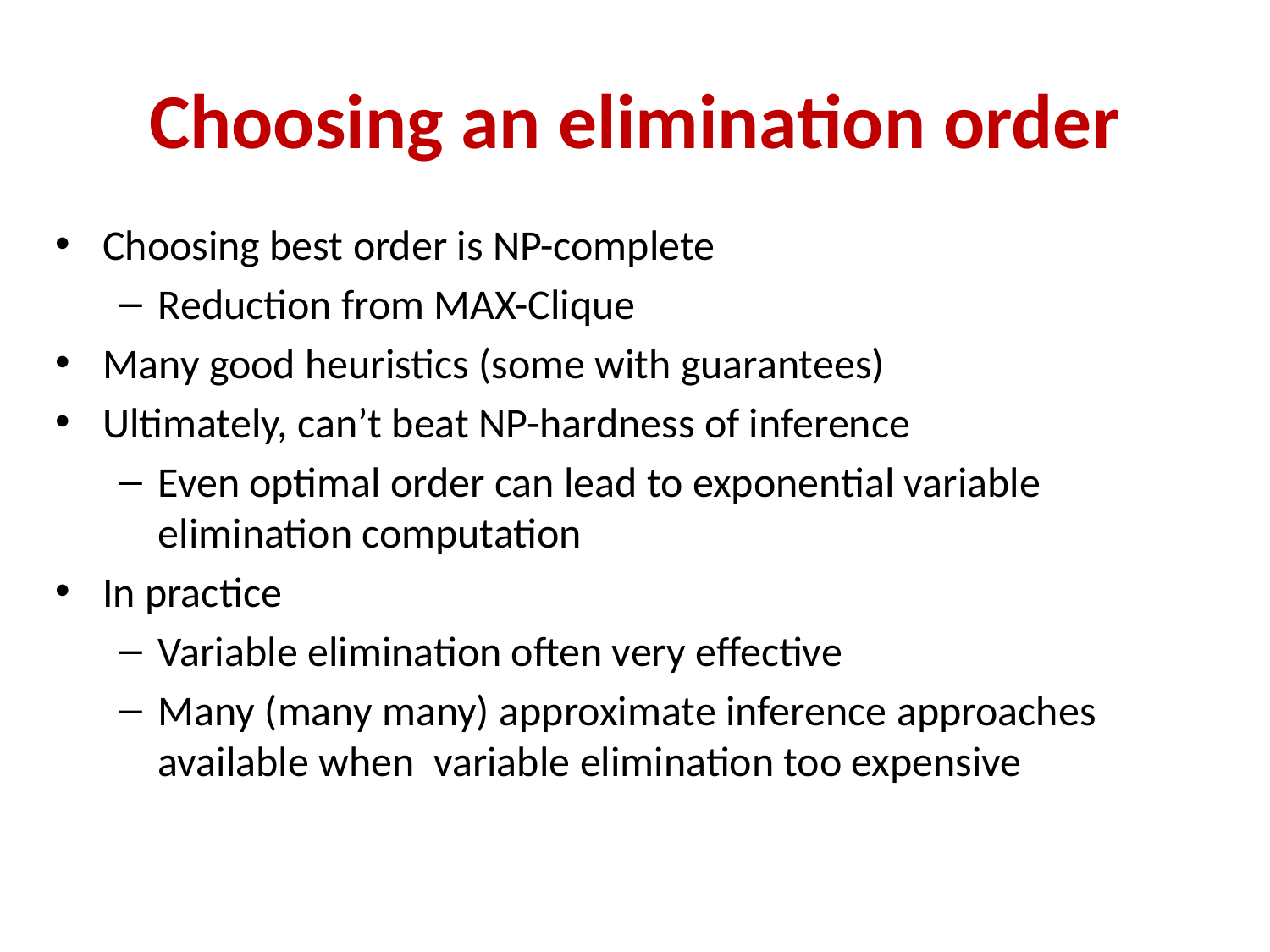

# Choosing an elimination order
Choosing best order is NP-complete
Reduction from MAX-Clique
Many good heuristics (some with guarantees)
Ultimately, can’t beat NP-hardness of inference
Even optimal order can lead to exponential variable elimination computation
In practice
Variable elimination often very effective
Many (many many) approximate inference approaches available when  variable elimination too expensive